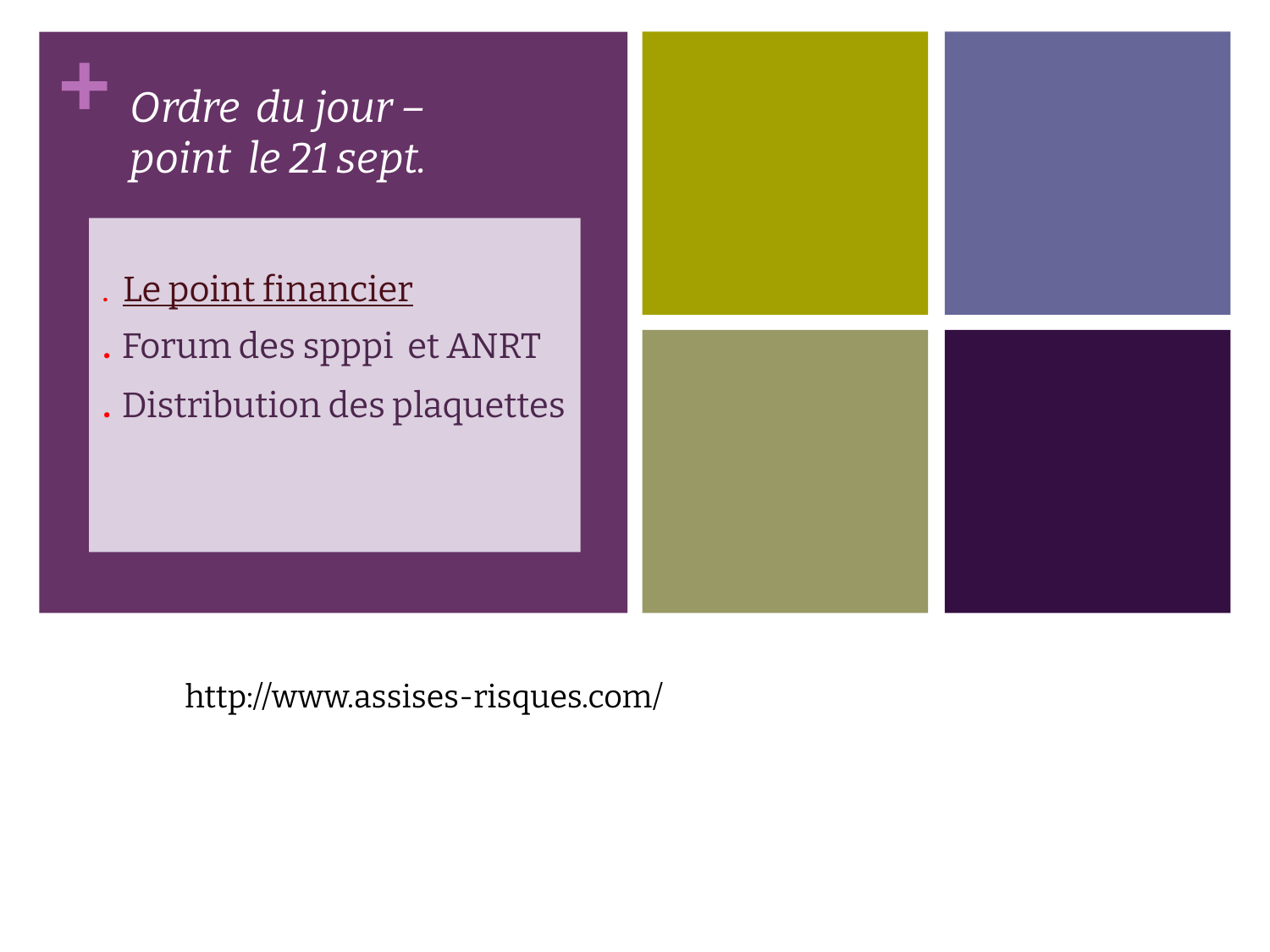

Ordre  du jour –point  le 21 sept.

.  Le point financier
. Forum des spppi  et ANRT
. Distribution des plaquettes

#
http://www.assises-risques.com/